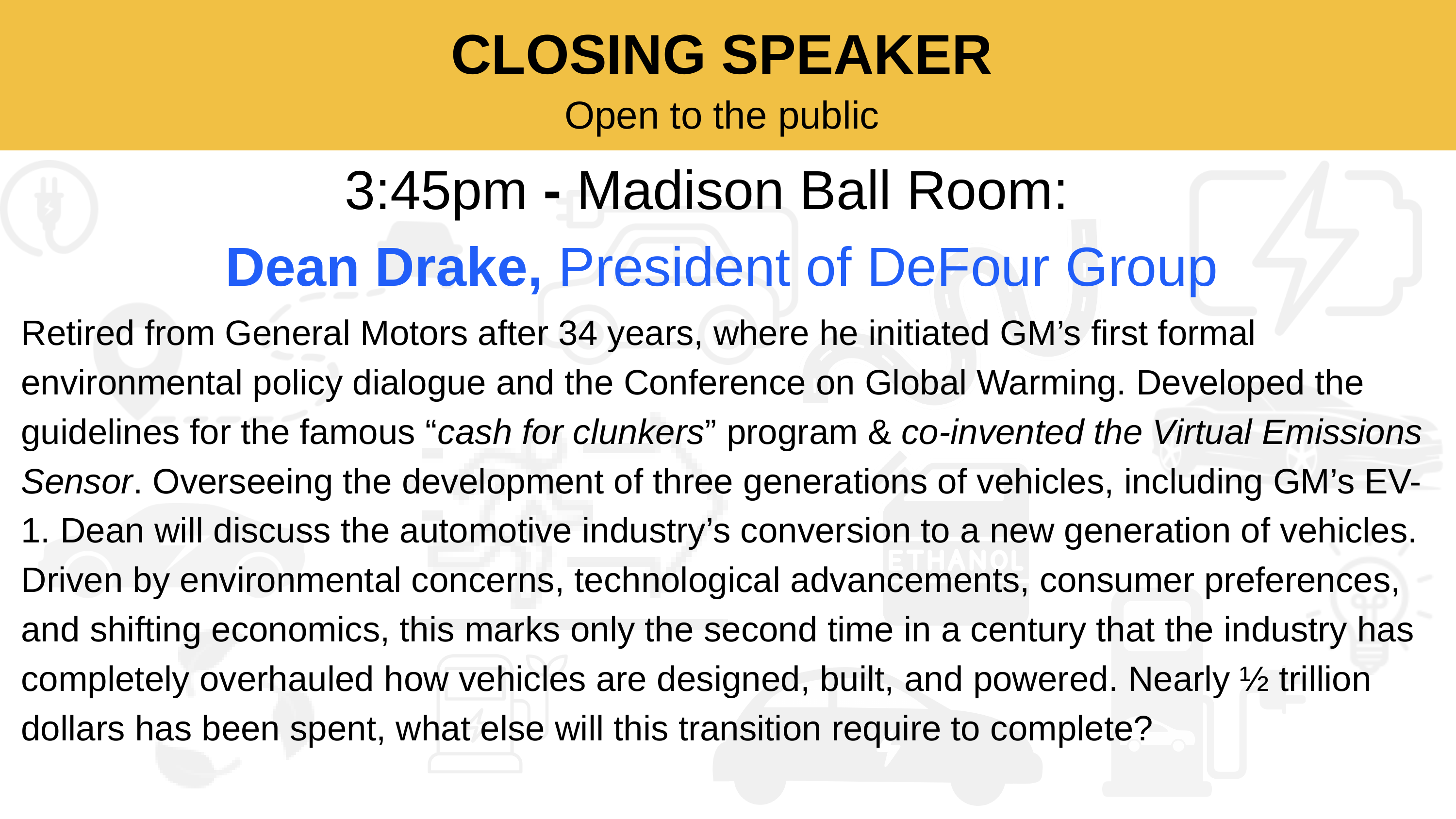

CLOSING SPEAKER
Open to the public
3:45pm - Madison Ball Room:
Dean Drake, President of DeFour Group

Retired from General Motors after 34 years, where he initiated GM’s first formal environmental policy dialogue and the Conference on Global Warming. Developed the guidelines for the famous “cash for clunkers” program & co-invented the Virtual Emissions Sensor. Overseeing the development of three generations of vehicles, including GM’s EV-1. Dean will discuss the automotive industry’s conversion to a new generation of vehicles. Driven by environmental concerns, technological advancements, consumer preferences, and shifting economics, this marks only the second time in a century that the industry has completely overhauled how vehicles are designed, built, and powered. Nearly ½ trillion dollars has been spent, what else will this transition require to complete?